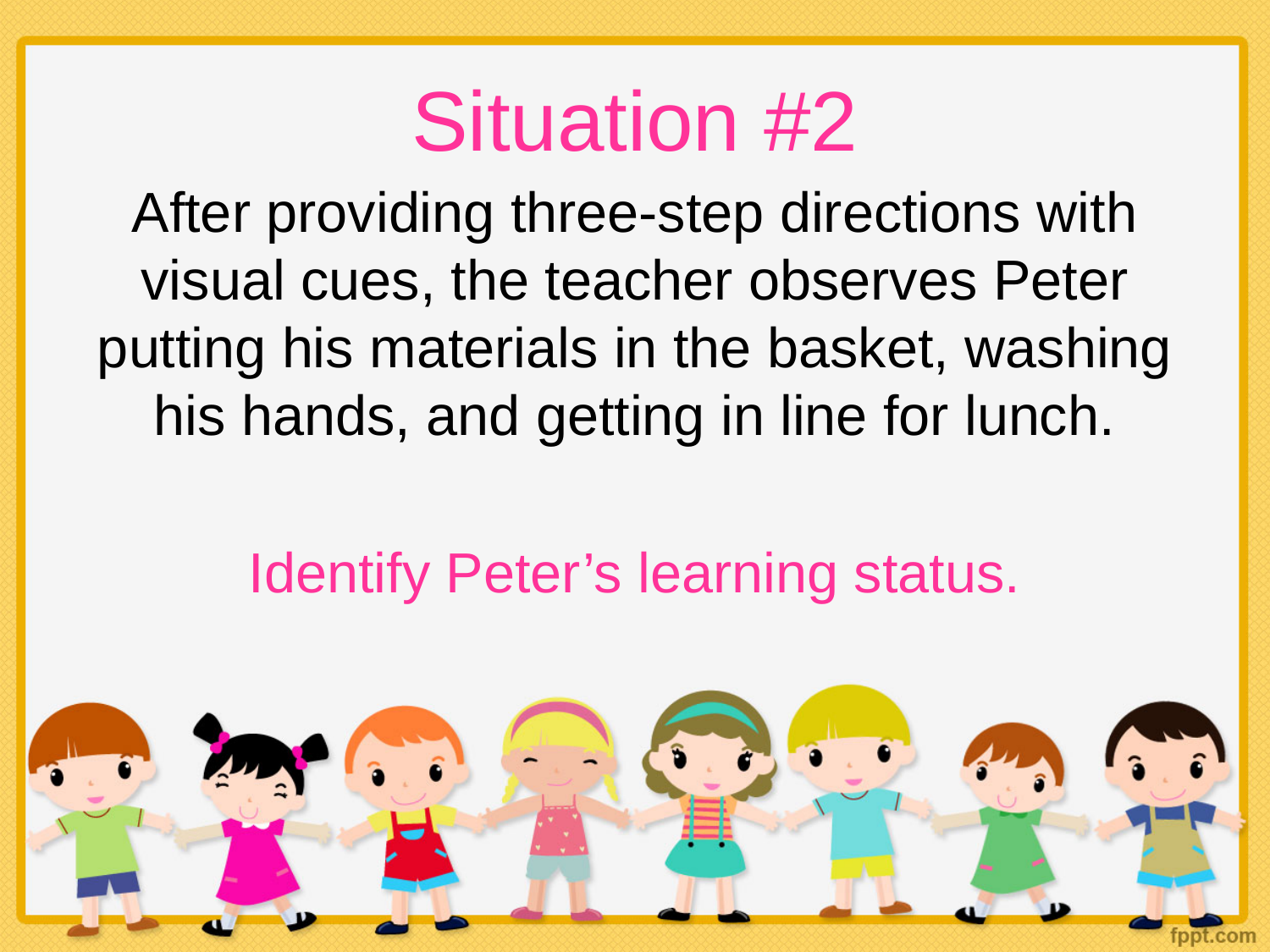

# Situation #2
After providing three-step directions with visual cues, the teacher observes Peter putting his materials in the basket, washing his hands, and getting in line for lunch.

Identify Peter’s learning status.